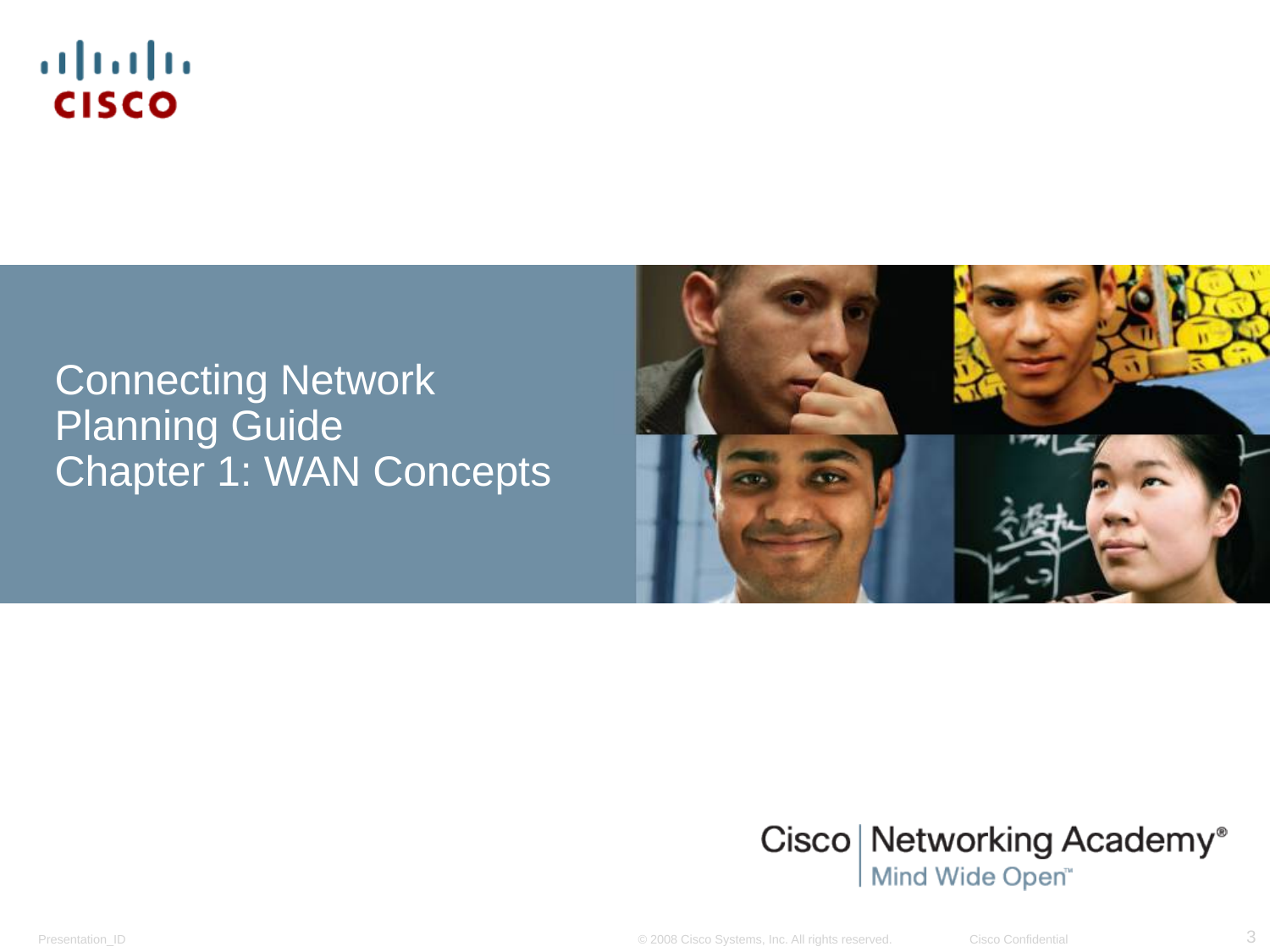

Connecting Network
Planning Guide
Chapter 1: WAN Concepts